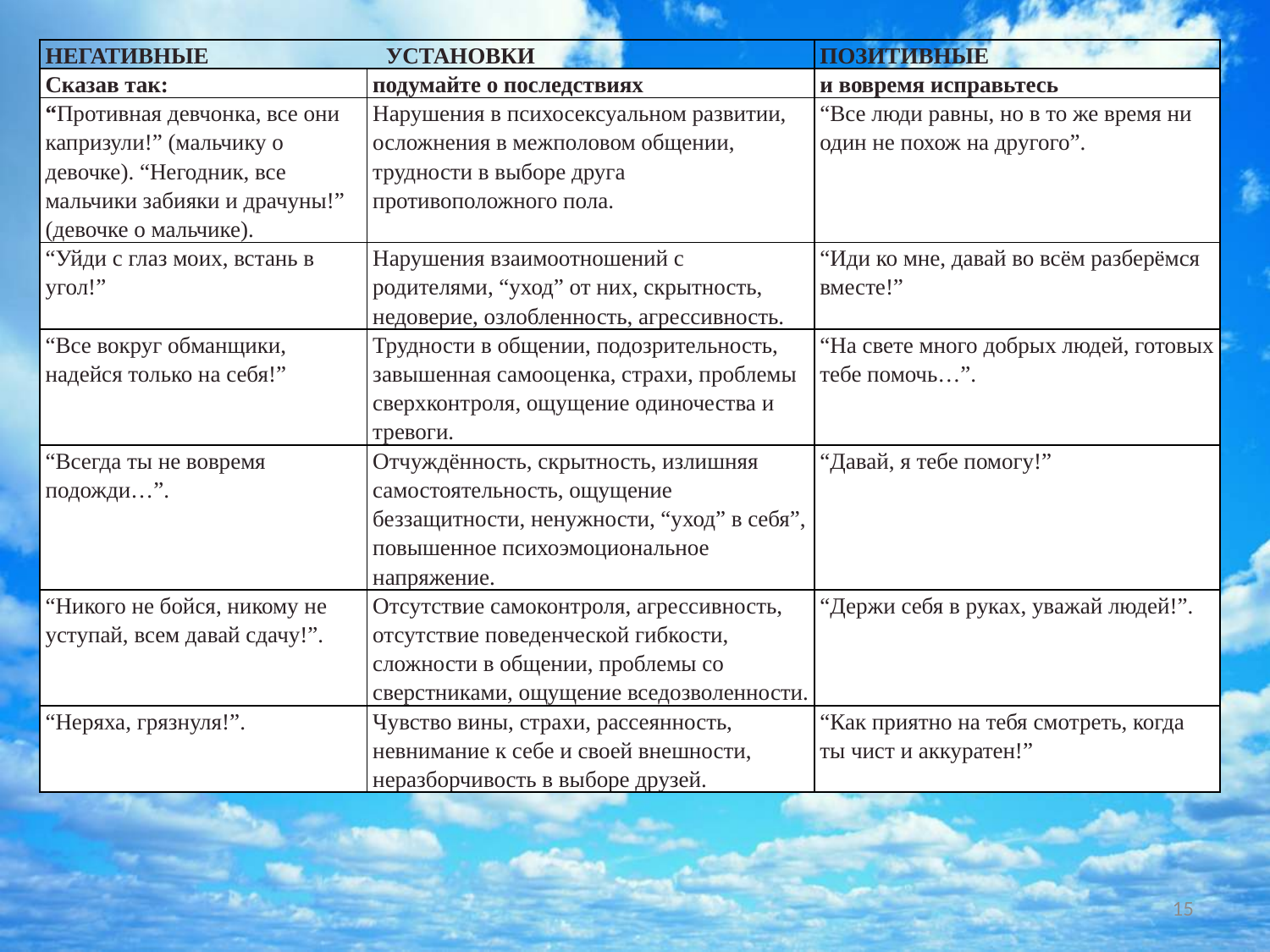

| НЕГАТИВНЫЕ                 УСТАНОВКИ |  | ПОЗИТИВНЫЕ |
| --- | --- | --- |
| Сказав так: | подумайте о последствиях | и вовремя исправьтесь |
| “Противная девчонка, все они капризули!” (мальчику о девочке). “Негодник, все мальчики забияки и драчуны!” (девочке о мальчике). | Нарушения в психосексуальном развитии, осложнения в межполовом общении, трудности в выборе друга противоположного пола. | “Все люди равны, но в то же время ни один не похож на другого”. |
| “Уйди с глаз моих, встань в угол!” | Нарушения взаимоотношений с родителями, “уход” от них, скрытность, недоверие, озлобленность, агрессивность. | “Иди ко мне, давай во всём разберёмся вместе!” |
| “Все вокруг обманщики, надейся только на себя!” | Трудности в общении, подозрительность, завышенная самооценка, страхи, проблемы сверхконтроля, ощущение одиночества и тревоги. | “На свете много добрых людей, готовых тебе помочь…”. |
| “Всегда ты не вовремя подожди…”. | Отчуждённость, скрытность, излишняя самостоятельность, ощущение беззащитности, ненужности, “уход” в себя”, повышенное психоэмоциональное напряжение. | “Давай, я тебе помогу!” |
| “Никого не бойся, никому не уступай, всем давай сдачу!”. | Отсутствие самоконтроля, агрессивность, отсутствие поведенческой гибкости, сложности в общении, проблемы со сверстниками, ощущение вседозволенности. | “Держи себя в руках, уважай людей!”. |
| “Неряха, грязнуля!”. | Чувство вины, страхи, рассеянность, невнимание к себе и своей внешности, неразборчивость в выборе друзей. | “Как приятно на тебя смотреть, когда ты чист и аккуратен!” |
15